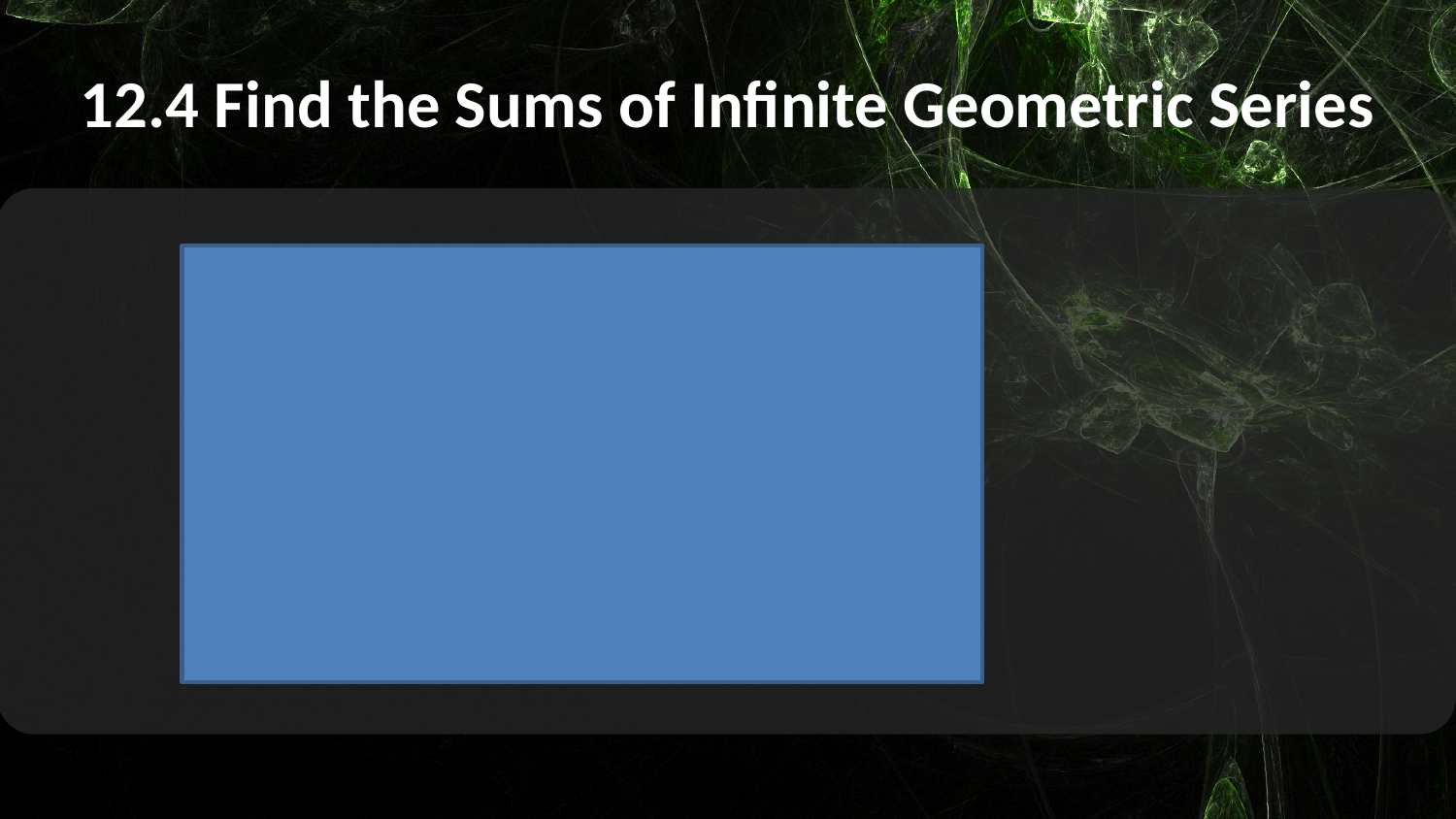

# 12.4 Find the Sums of Infinite Geometric Series